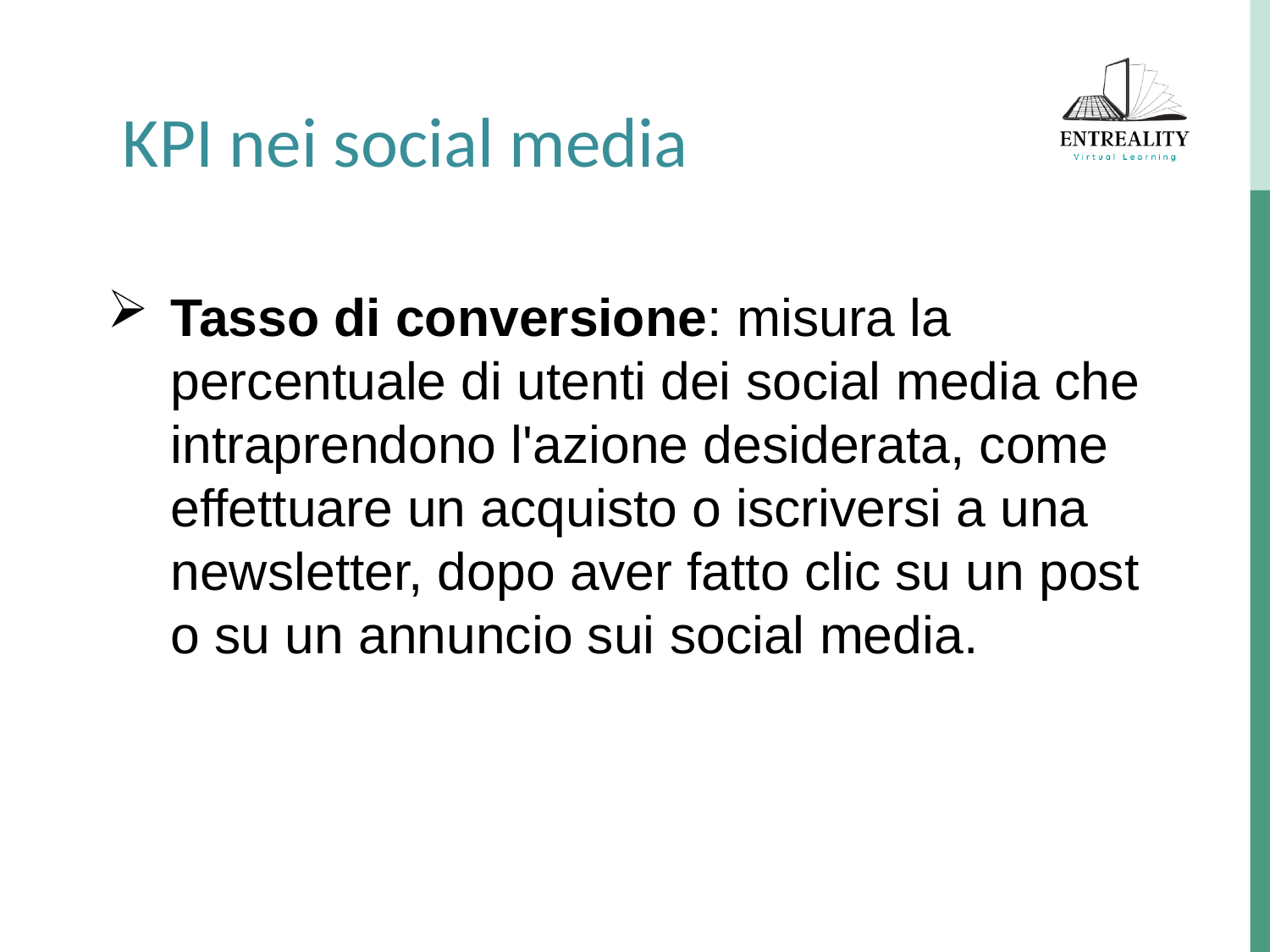

KPI nei social media
Tasso di conversione: misura la percentuale di utenti dei social media che intraprendono l'azione desiderata, come effettuare un acquisto o iscriversi a una newsletter, dopo aver fatto clic su un post o su un annuncio sui social media.